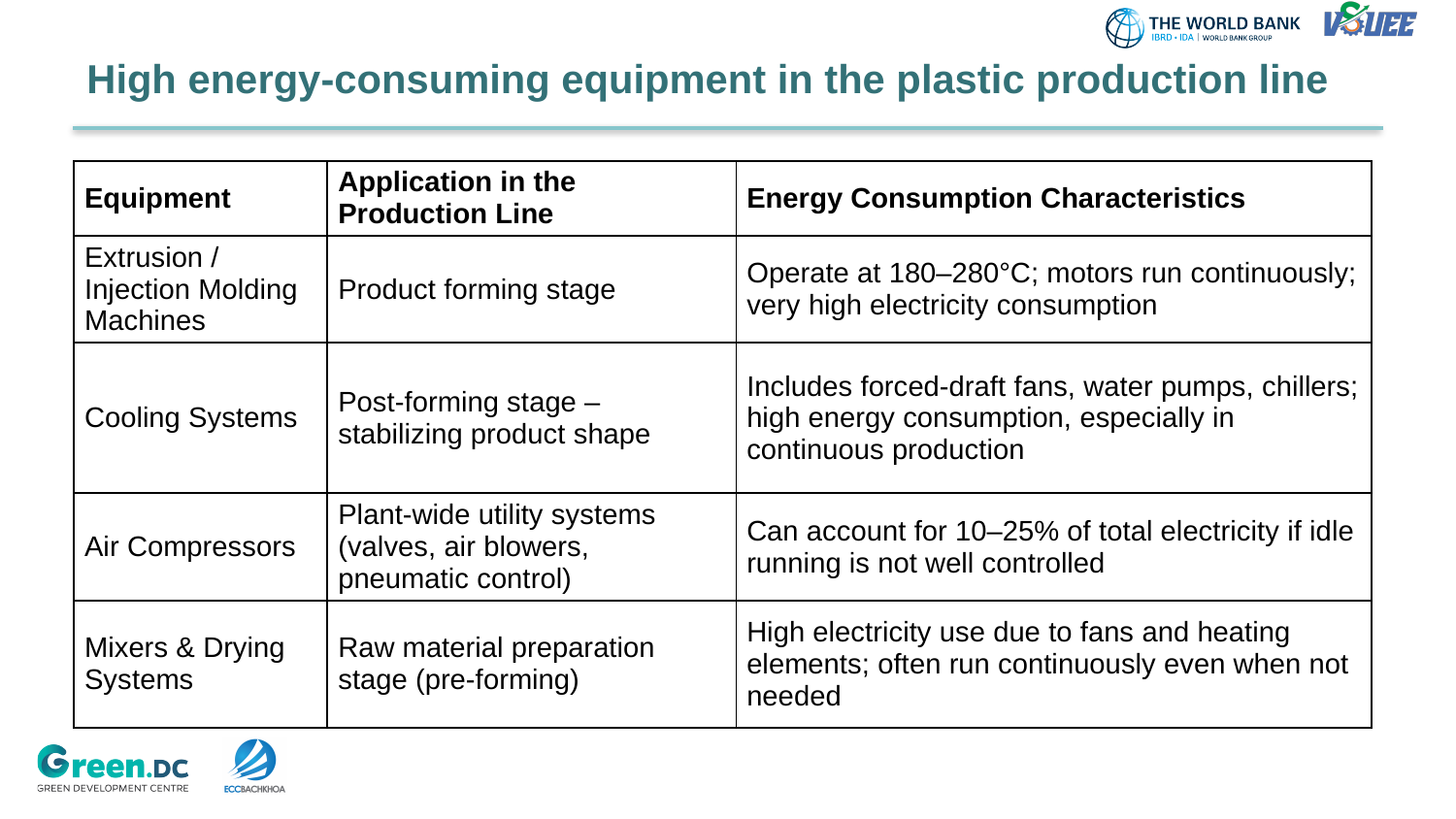

# High energy-consuming equipment in the plastic production line
| Equipment | Application in the Production Line | Energy Consumption Characteristics |
| --- | --- | --- |
| Extrusion / Injection Molding Machines | Product forming stage | Operate at 180–280°C; motors run continuously; very high electricity consumption |
| Cooling Systems | Post-forming stage – stabilizing product shape | Includes forced-draft fans, water pumps, chillers; high energy consumption, especially in continuous production |
| Air Compressors | Plant-wide utility systems (valves, air blowers, pneumatic control) | Can account for 10–25% of total electricity if idle running is not well controlled |
| Mixers & Drying Systems | Raw material preparation stage (pre-forming) | High electricity use due to fans and heating elements; often run continuously even when not needed |